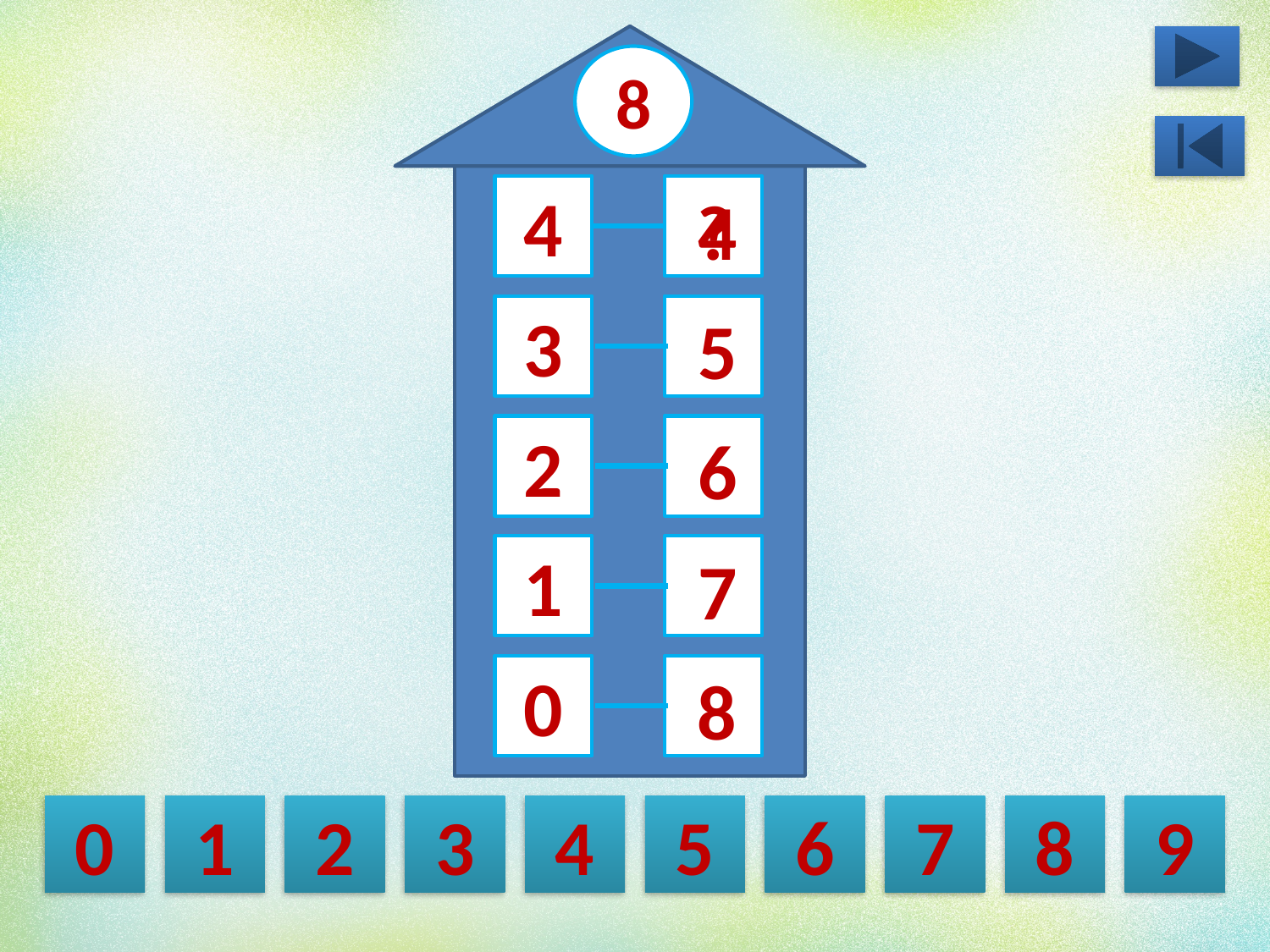

8

4

4
?
3

5
2

6
1

7
0

8
0
1
2
3
4
5
6
7
8
9